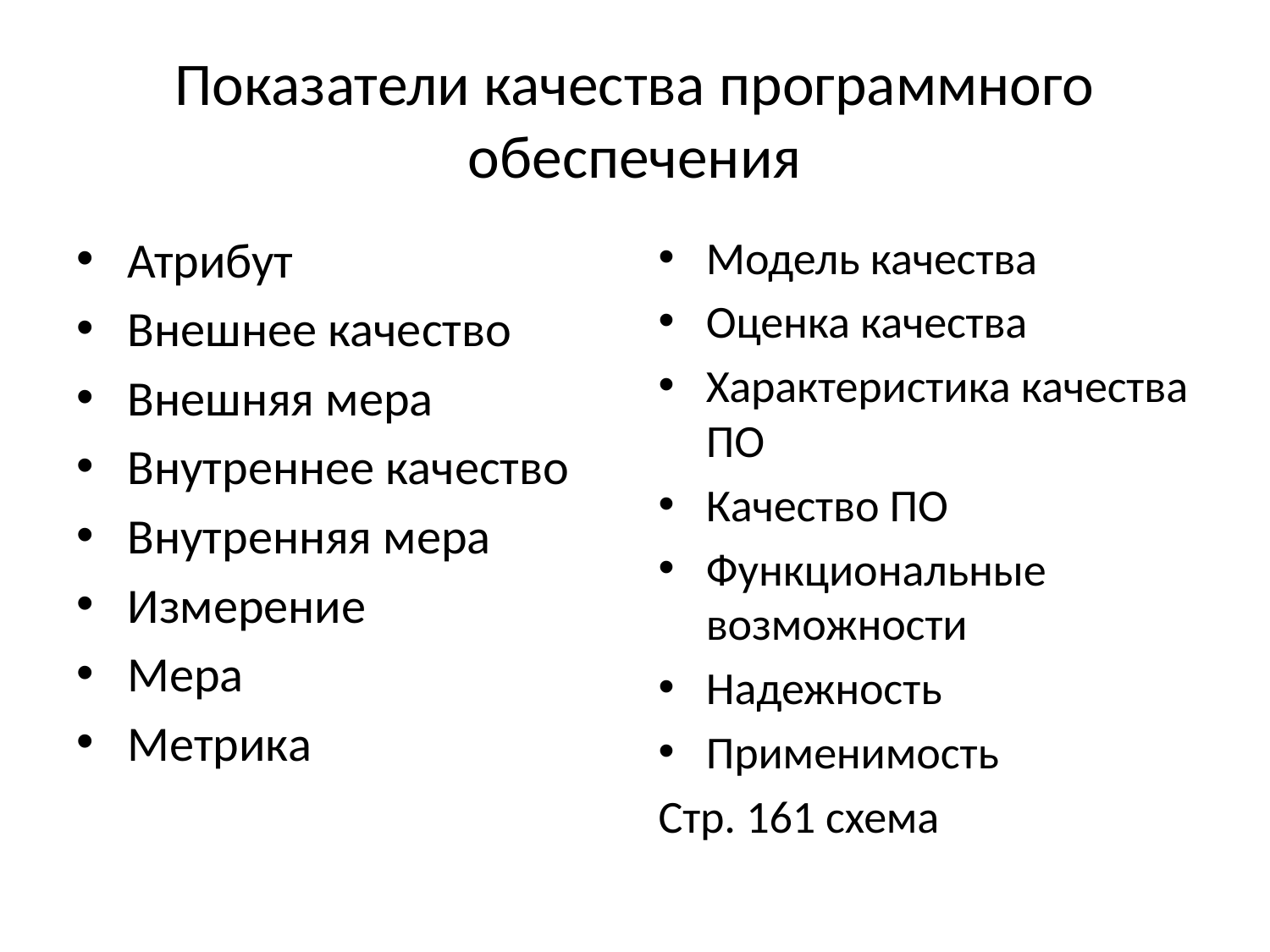

# Показатели качества программного обеспечения
Атрибут
Внешнее качество
Внешняя мера
Внутреннее качество
Внутренняя мера
Измерение
Мера
Метрика
Модель качества
Оценка качества
Характеристика качества ПО
Качество ПО
Функциональные возможности
Надежность
Применимость
Стр. 161 схема